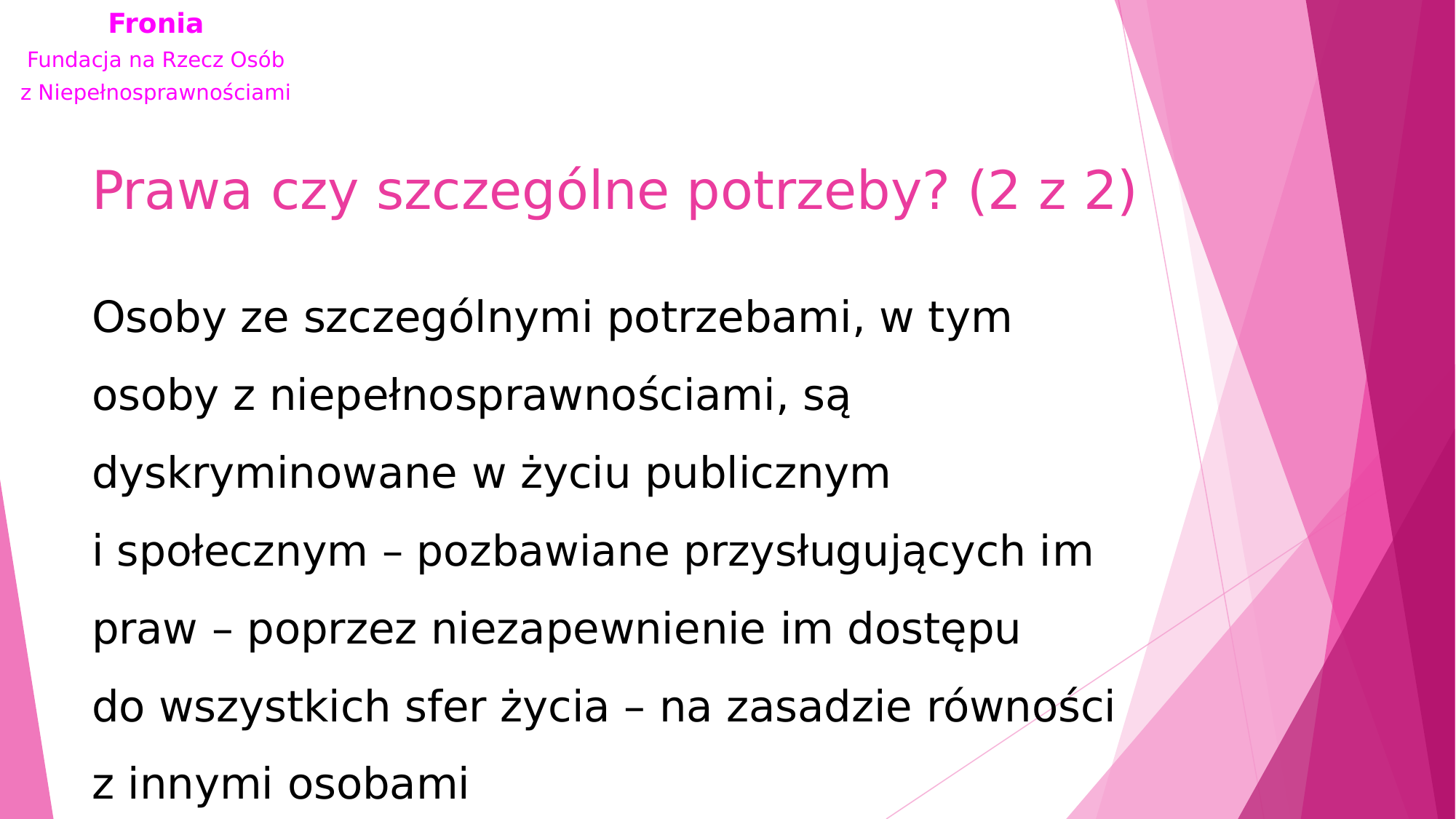

# Prawa czy szczególne potrzeby? (2 z 2)
Osoby ze szczególnymi potrzebami, w tym osoby z niepełnosprawnościami, są dyskryminowane w życiu publicznym i społecznym – pozbawiane przysługujących im praw – poprzez niezapewnienie im dostępu do wszystkich sfer życia – na zasadzie równości z innymi osobami